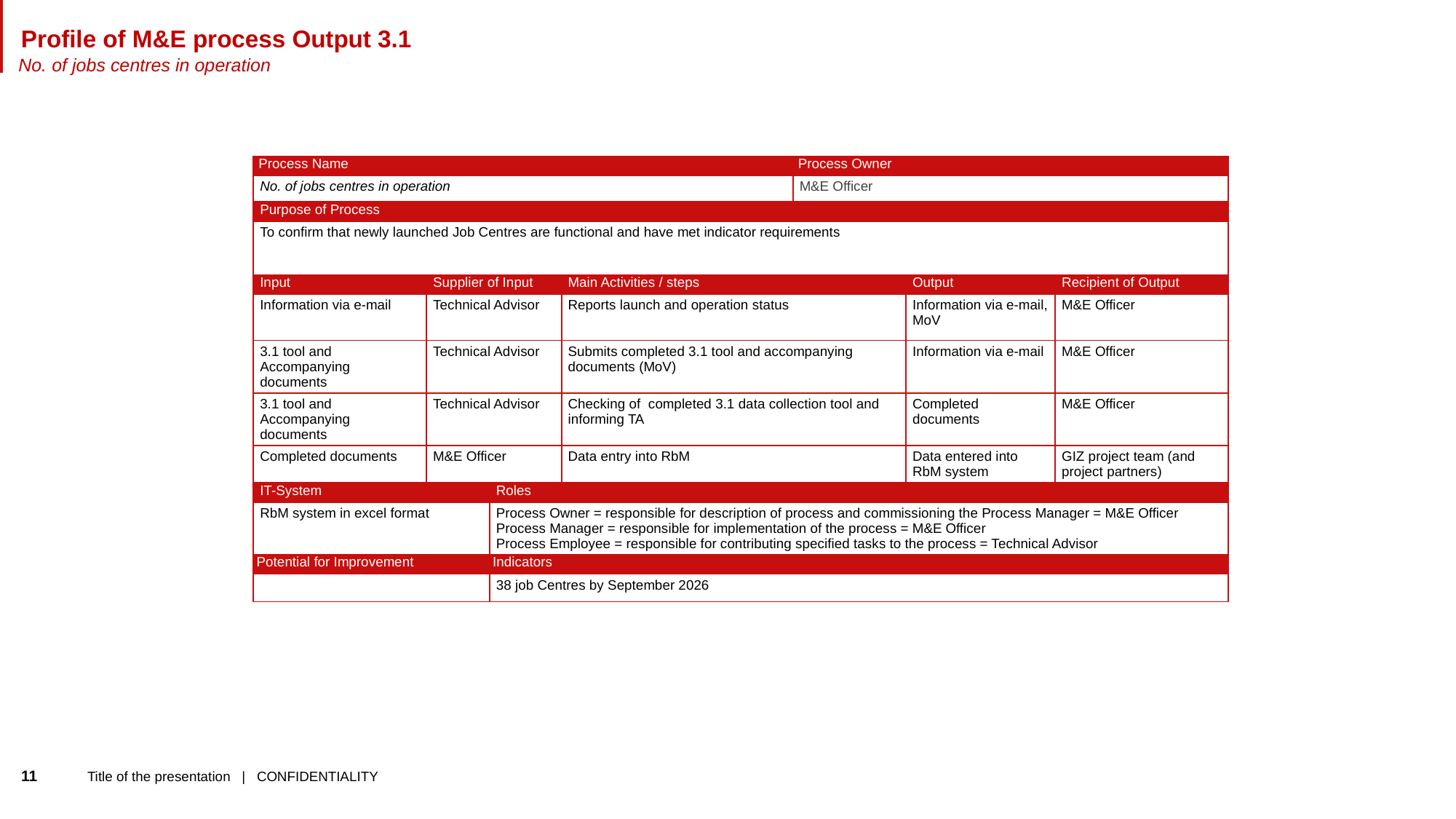

Profile of M&E process Output 3.1
No. of jobs centres in operation
| Process Name |  |  |  | Process Owner |  |  |
| --- | --- | --- | --- | --- | --- | --- |
| No. of jobs centres in operation |  |  |  | M&E Officer |  |  |
| Purpose of Process |  |  |  |  |  |  |
| To confirm that newly launched Job Centres are functional and have met indicator requirements |  |  |  |  |  |  |
| Input | Supplier of Input |  | Main Activities / steps |  | Output | Recipient of Output |
| Information via e-mail | Technical Advisor |  | Reports launch and operation status |  | Information via e-mail, MoV | M&E Officer |
| 3.1 tool and Accompanying documents | Technical Advisor |  | Submits completed 3.1 tool and accompanying documents (MoV) |  | Information via e-mail | M&E Officer |
| 3.1 tool and Accompanying documents | Technical Advisor |  | Checking of completed 3.1 data collection tool and informing TA |  | Completed documents | M&E Officer |
| Completed documents | M&E Officer |  | Data entry into RbM |  | Data entered into RbM system | GIZ project team (and project partners) |
| IT-System |  | Roles |  |  |  |  |
| RbM system in excel format |  | Process Owner = responsible for description of process and commissioning the Process Manager = M&E Officer Process Manager = responsible for implementation of the process = M&E Officer Process Employee = responsible for contributing specified tasks to the process = Technical Advisor |  |  |  |  |
| Potential for Improvement |  | Indicators |  |  |  |  |
|  |  | 38 job Centres by September 2026 |  |  |  |  |
11
Title of the presentation   |   CONFIDENTIALITY